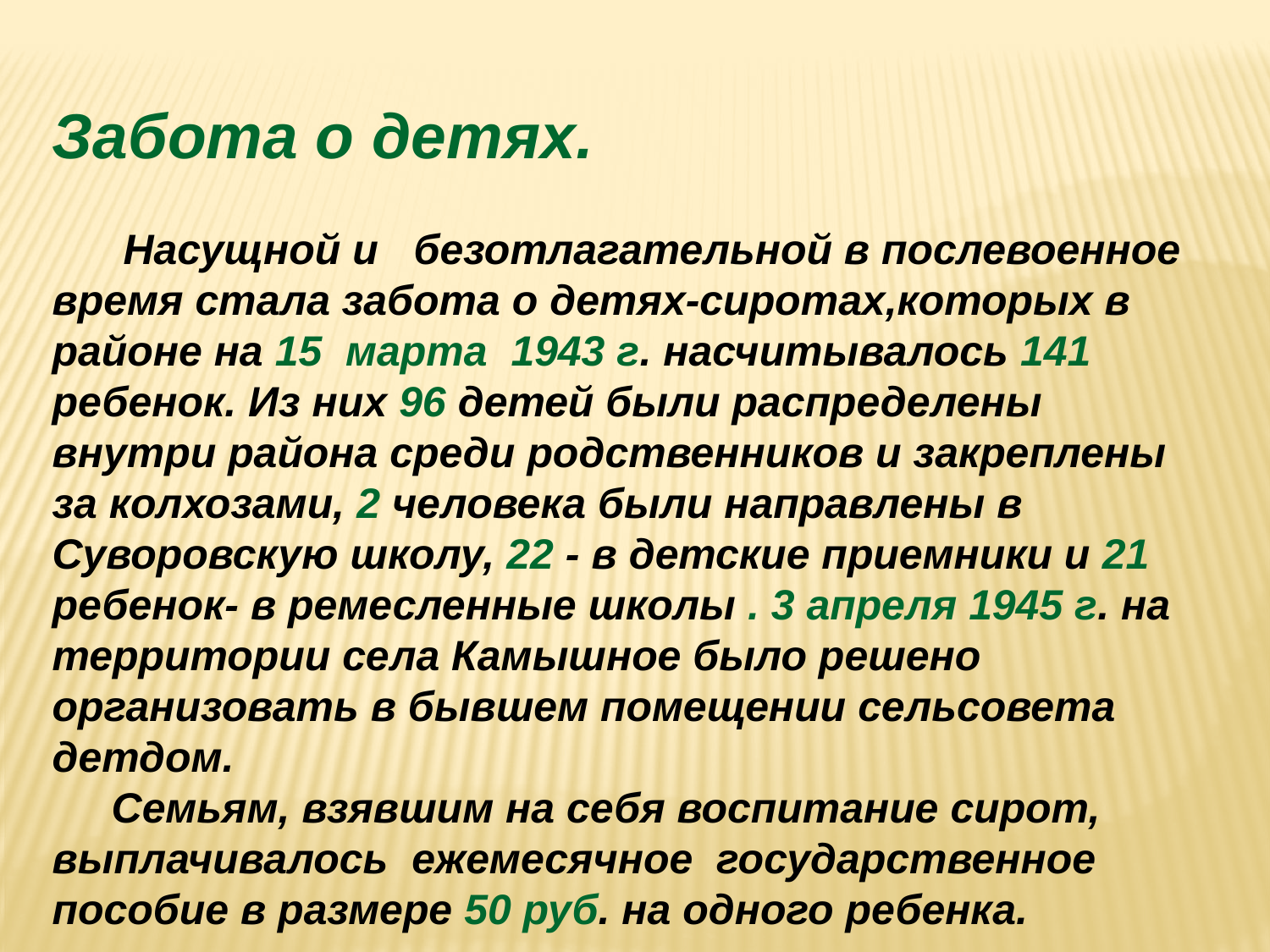

Забота о детях.

      Насущной и   безотлагательной в послевоенное время стала забота о детях-сиротах,которых в районе на 15  марта  1943 г. насчитывалось 141 ребенок. Из них 96 детей были распределены внутри района среди родственников и закреплены за колхозами, 2 человека были направлены в Суворовскую школу, 22 - в детские приемники и 21 ребенок- в ремесленные школы . 3 апреля 1945 г. на территории села Камышное было решено организовать в бывшем помещении сельсовета детдом.
     Семьям, взявшим на себя воспитание сирот, выплачивалось  ежемесячное  государственное  пособие в размере 50 руб. на одного ребенка.